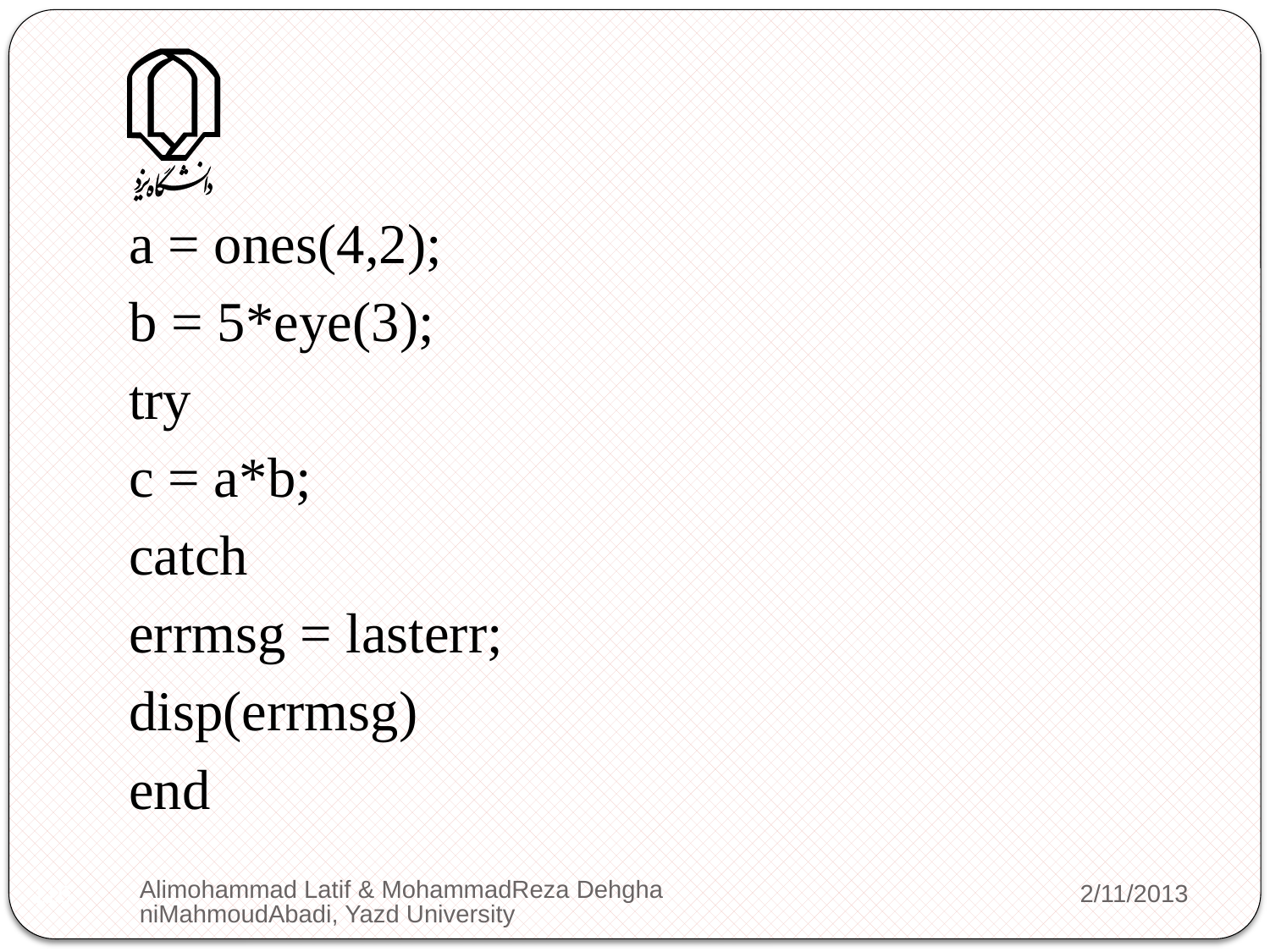

a = ones(4,2);
b = 5*eye(3);
try
c = a*b;
catch
errmsg = lasterr;
disp(errmsg)
end

Alimohammad Latif & MohammadReza DehghaniMahmoudAbadi, Yazd University
2/11/2013
116